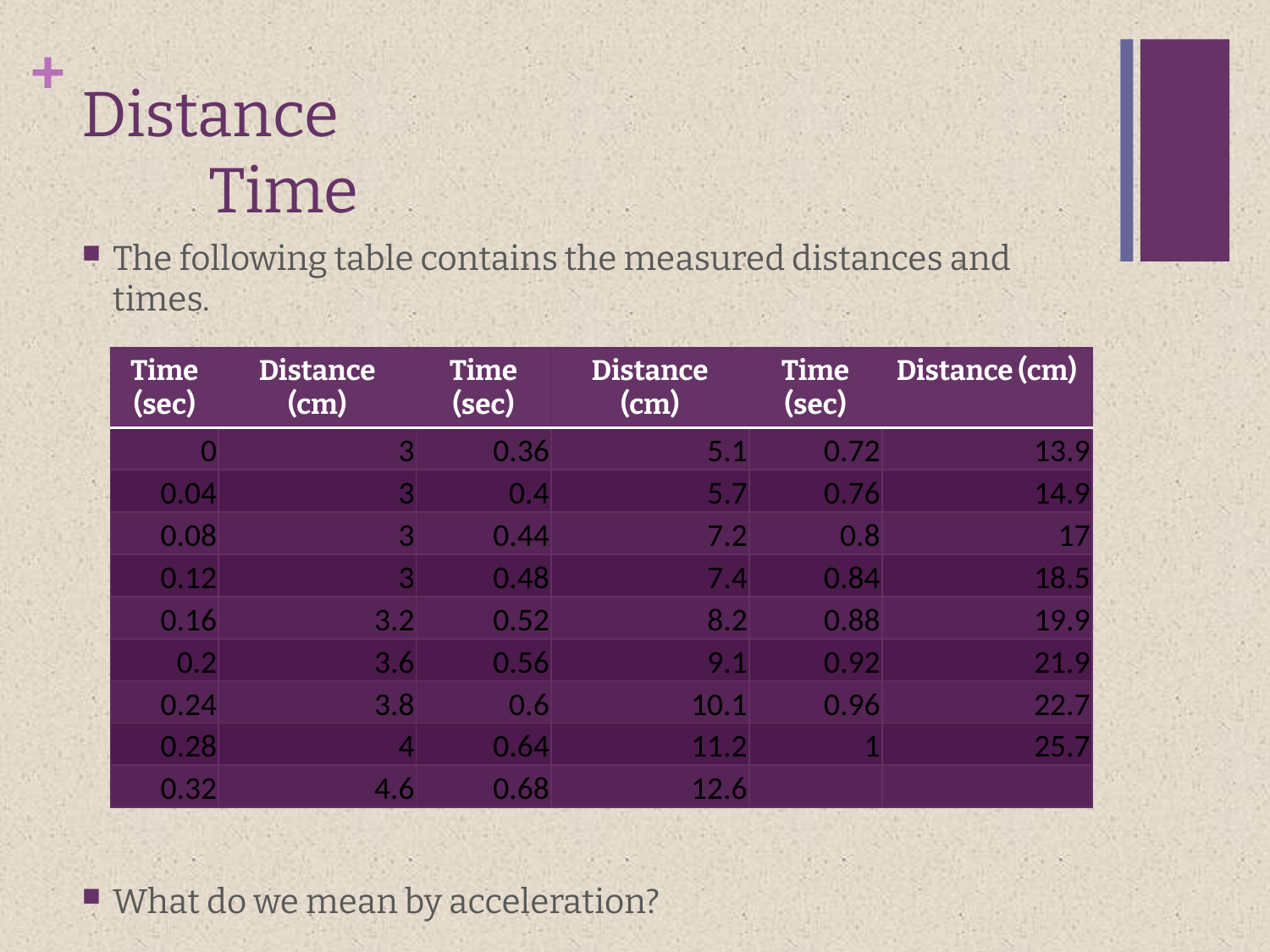

# Distance Time
The following table contains the measured distances and times.

What do we mean by acceleration?
| Time (sec) | Distance (cm) | Time (sec) | Distance (cm) | Time (sec) | Distance (cm) |
| --- | --- | --- | --- | --- | --- |
| 0 | 3 | 0.36 | 5.1 | 0.72 | 13.9 |
| 0.04 | 3 | 0.4 | 5.7 | 0.76 | 14.9 |
| 0.08 | 3 | 0.44 | 7.2 | 0.8 | 17 |
| 0.12 | 3 | 0.48 | 7.4 | 0.84 | 18.5 |
| 0.16 | 3.2 | 0.52 | 8.2 | 0.88 | 19.9 |
| 0.2 | 3.6 | 0.56 | 9.1 | 0.92 | 21.9 |
| 0.24 | 3.8 | 0.6 | 10.1 | 0.96 | 22.7 |
| 0.28 | 4 | 0.64 | 11.2 | 1 | 25.7 |
| 0.32 | 4.6 | 0.68 | 12.6 |  |  |